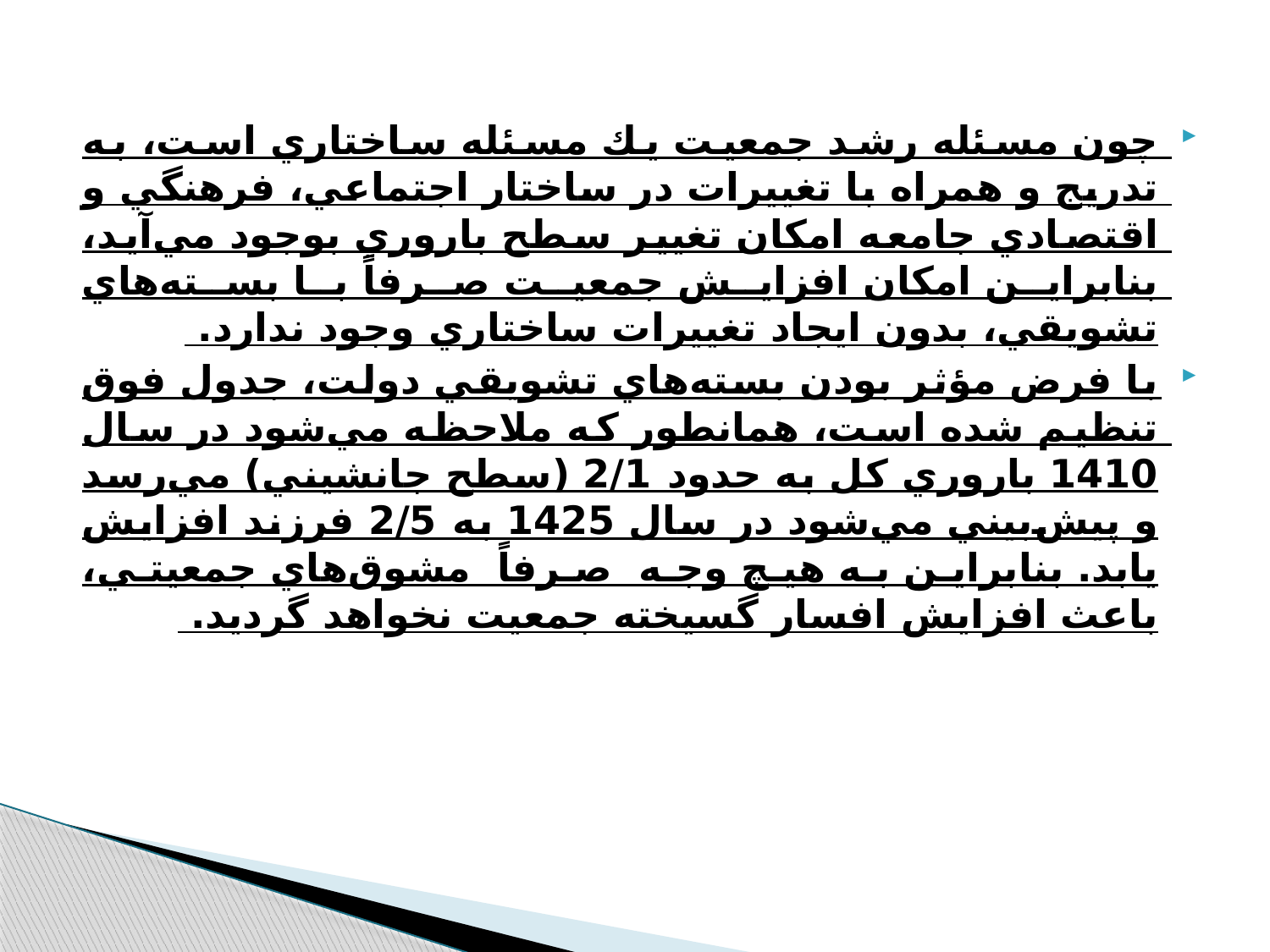

چون مسئله رشد جمعيت يك مسئله ساختاري است، به تدريج و همراه با تغييرات در ساختار اجتماعي، فرهنگي و اقتصادي جامعه امكان تغيير سطح باروري بوجود مي‌آيد، بنابراين امكان افزايش جمعيت صرفاً با بسته‌هاي تشويقي، بدون ايجاد تغييرات ساختاري وجود ندارد.
با فرض مؤثر بودن بسته‌هاي تشويقي دولت، جدول فوق تنظيم شده است، همانطور كه ملاحظه مي‌شود در سال 1410 باروري كل به حدود 2/1 (سطح جانشيني) مي‌رسد و پيش‌بيني مي‌شود در سال 1425 به 2/5 فرزند افزايش يابد. بنابراين به هيچ وجه صرفاً مشوق‌هاي جمعيتي، باعث افزايش افسار گسيخته جمعيت نخواهد گرديد.